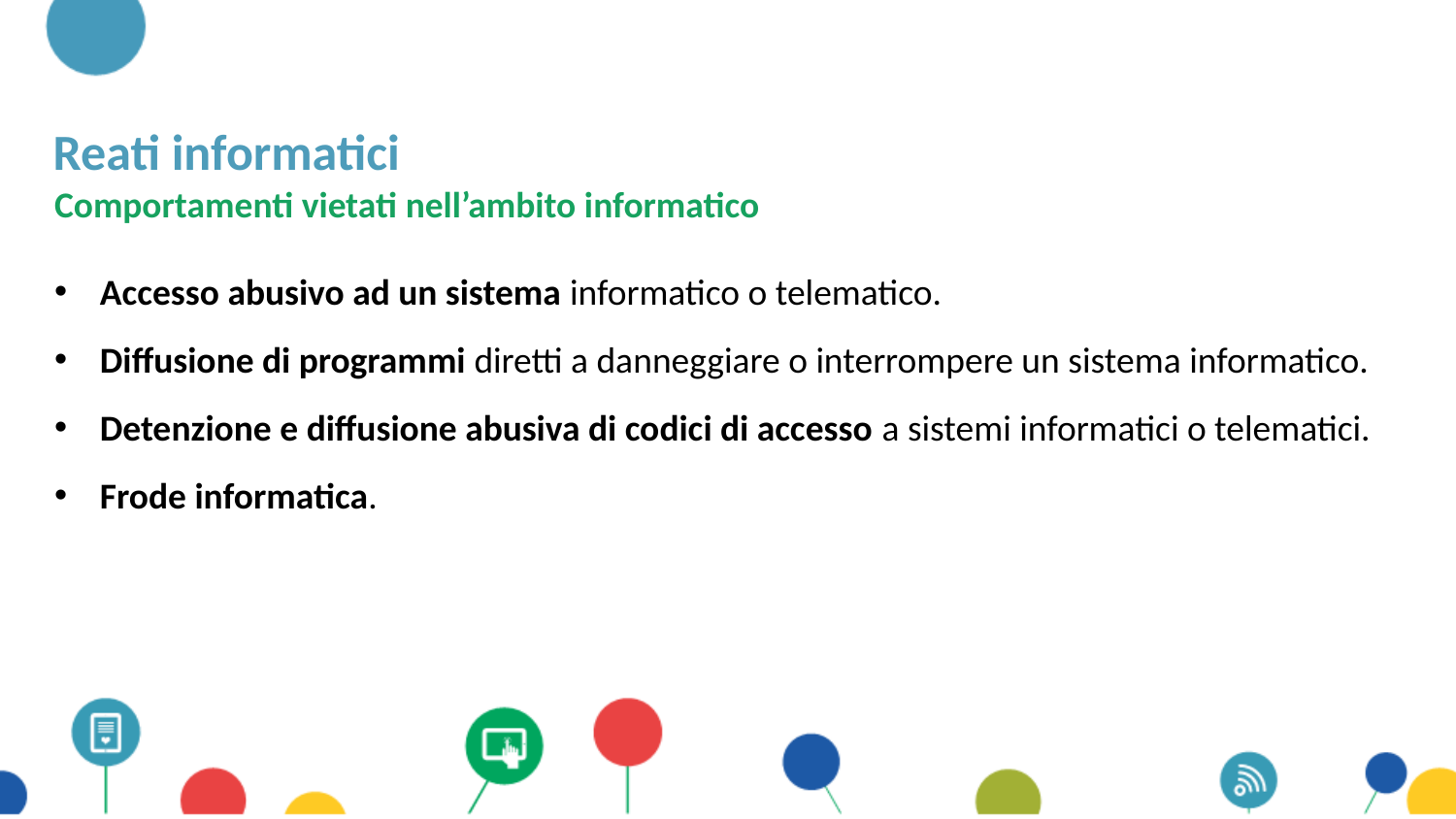

# Reati informatici
Comportamenti vietati nell’ambito informatico
Accesso abusivo ad un sistema informatico o telematico.
Diffusione di programmi diretti a danneggiare o interrompere un sistema informatico.
Detenzione e diffusione abusiva di codici di accesso a sistemi informatici o telematici.
Frode informatica.